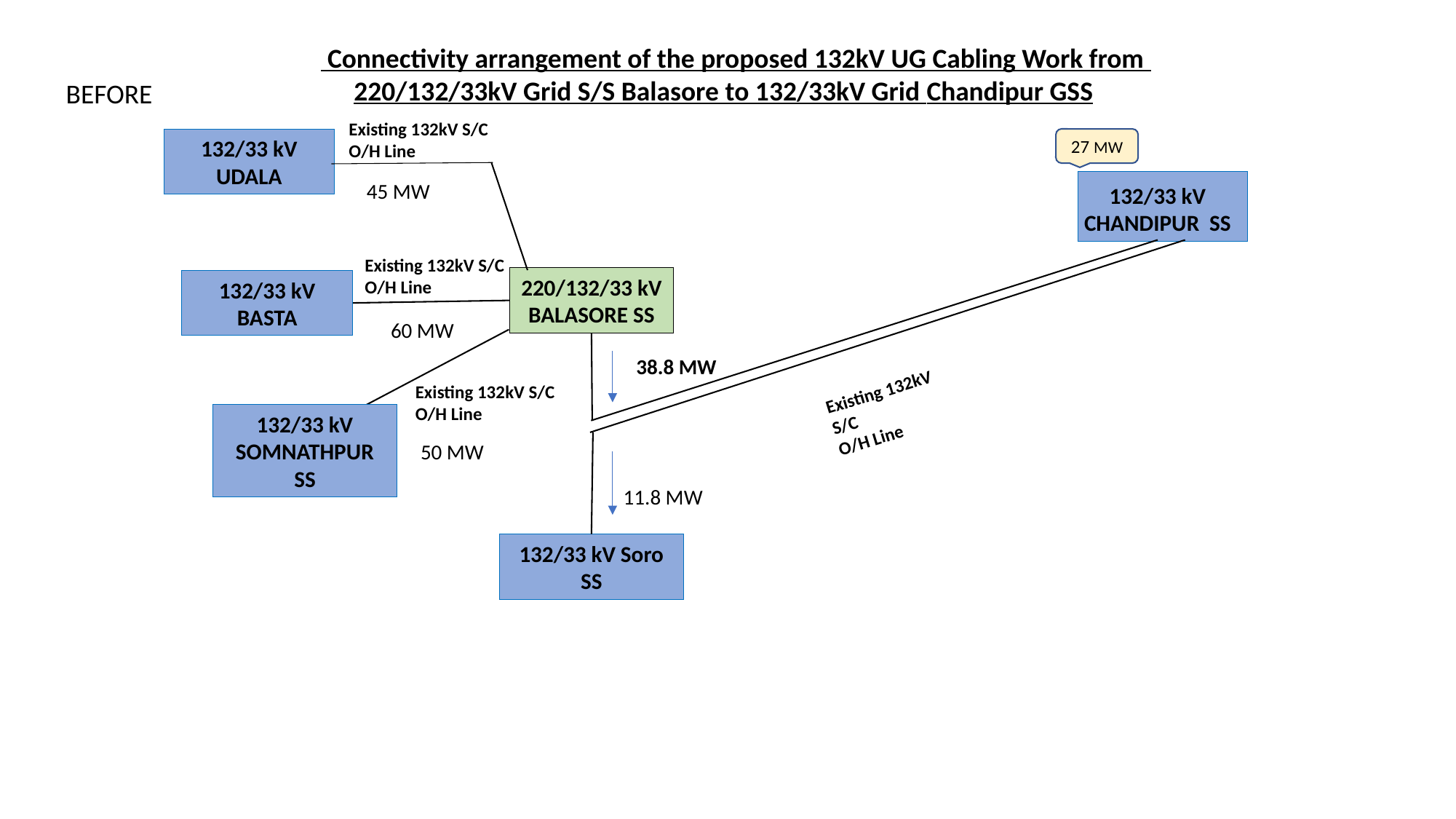

Connectivity arrangement of the proposed 132kV UG Cabling Work from 			 220/132/33kV Grid S/S Balasore to 132/33kV Grid Chandipur GSS
BEFORE
Existing 132kV S/C
O/H Line
132/33 kV UDALA
27 MW

45 MW
132/33 kV CHANDIPUR  SS
Existing 132kV S/C
O/H Line
220/132/33 kV BALASORE SS
132/33 kV BASTA
60 MW
38.8 MW
Existing 132kV S/C
O/H Line
Existing 132kV S/C
O/H Line
132/33 kV SOMNATHPUR SS
50 MW
11.8 MW
132/33 kV Soro SS